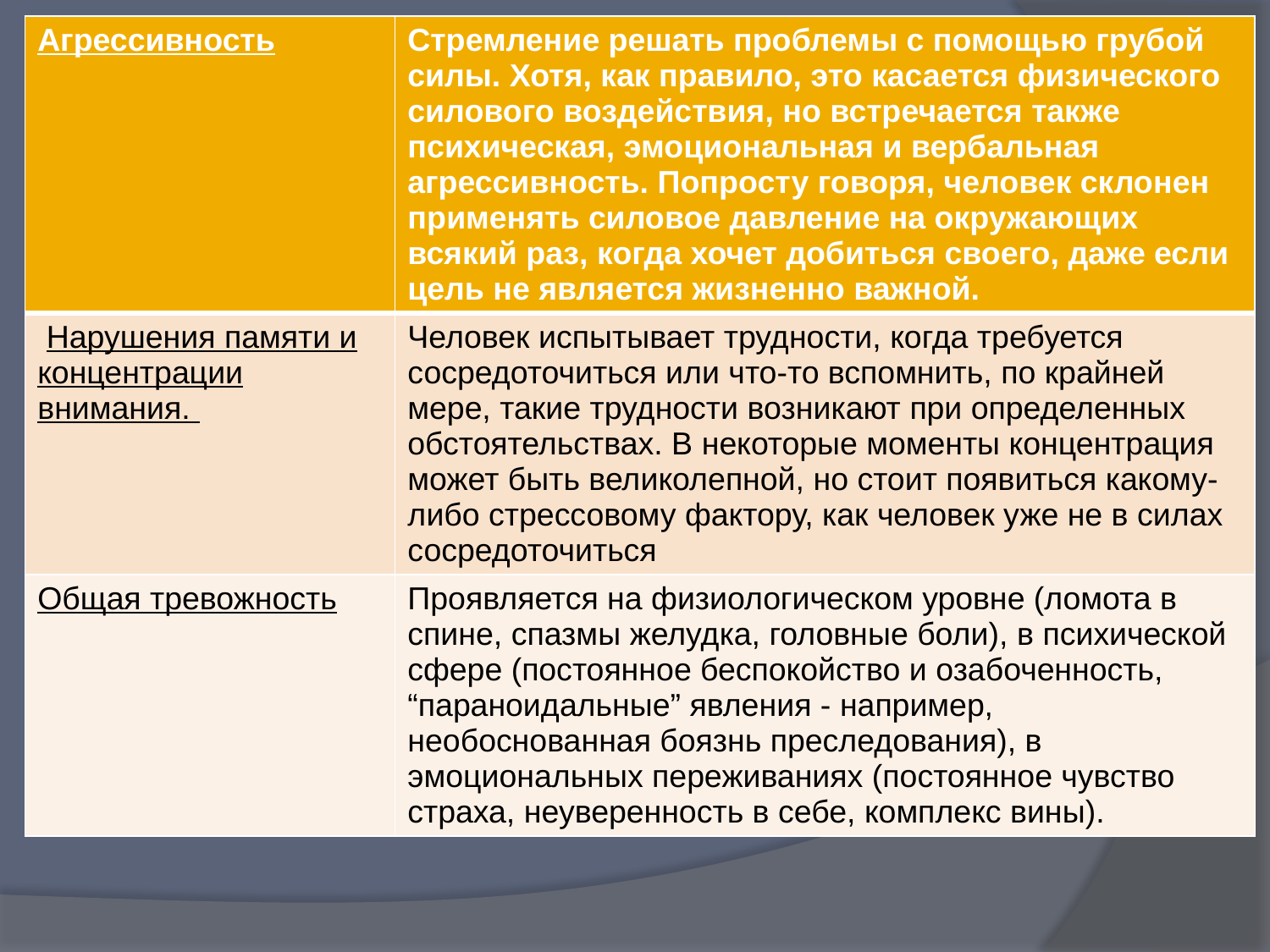

| Агрессивность | Стремление решать проблемы с помощью грубой силы. Хотя, как правило, это касается физического силового воздействия, но встречается также психическая, эмоциональная и вербальная агрессивность. Попросту говоря, человек склонен применять силовое давление на окружающих всякий раз, когда хочет добиться своего, даже если цель не является жизненно важной. |
| --- | --- |
| Нарушения памяти и концентрации внимания. | Человек испытывает трудности, когда требуется сосредоточиться или что-то вспомнить, по крайней мере, такие трудности возникают при определенных обстоятельствах. В некоторые моменты концентрация может быть великолепной, но стоит появиться какому-либо стрессовому фактору, как человек уже не в силах сосредоточиться |
| Общая тревожность | Проявляется на физиологическом уровне (ломота в спине, спазмы желудка, головные боли), в психической сфере (постоянное беспокойство и озабоченность, “параноидальные” явления - например, необоснованная боязнь преследования), в эмоциональных переживаниях (постоянное чувство страха, неуверенность в себе, комплекс вины). |